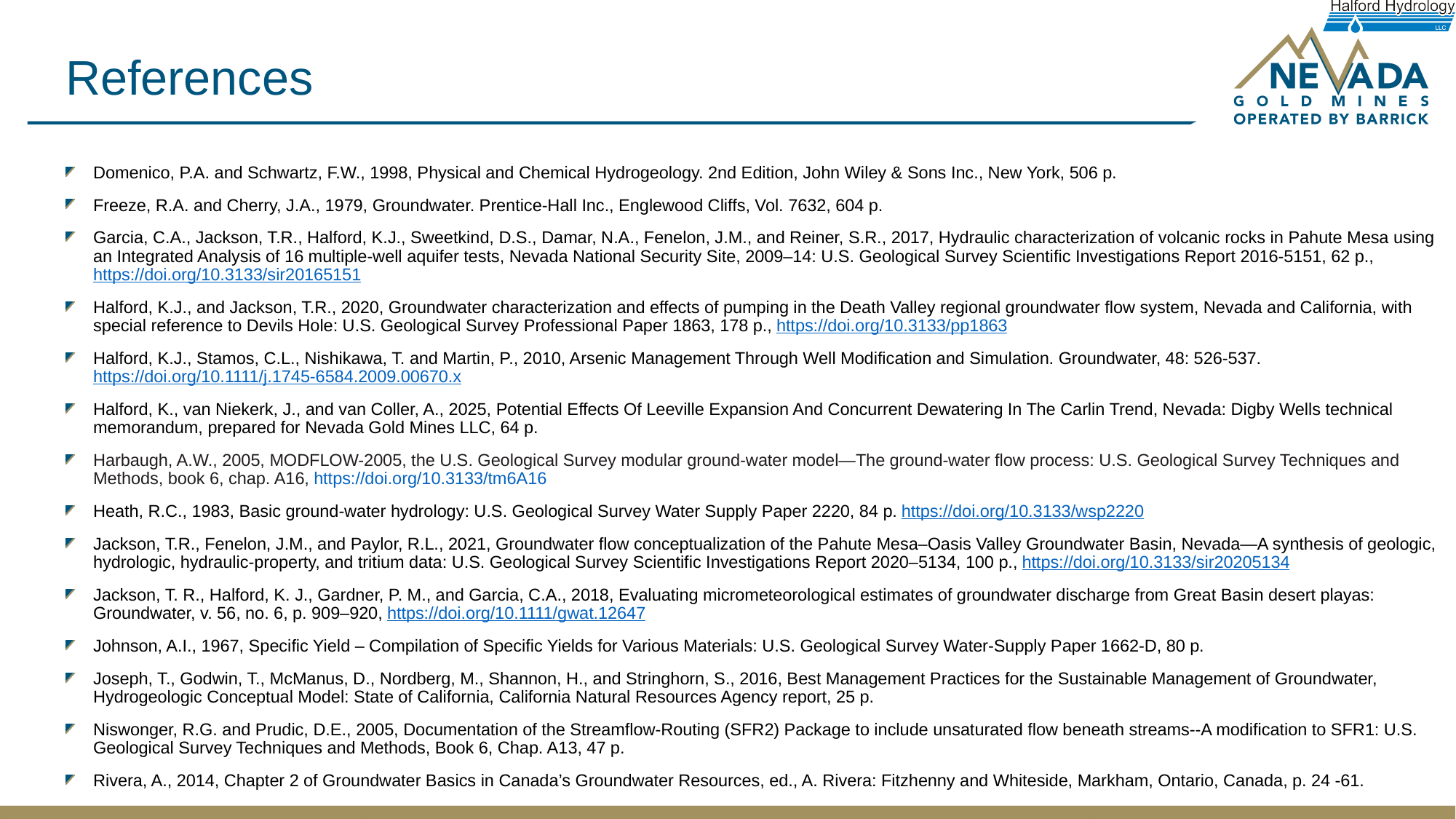

# References
Domenico, P.A. and Schwartz, F.W., 1998, Physical and Chemical Hydrogeology. 2nd Edition, John Wiley & Sons Inc., New York, 506 p.
Freeze, R.A. and Cherry, J.A., 1979, Groundwater. Prentice-Hall Inc., Englewood Cliffs, Vol. 7632, 604 p.
Garcia, C.A., Jackson, T.R., Halford, K.J., Sweetkind, D.S., Damar, N.A., Fenelon, J.M., and Reiner, S.R., 2017, Hydraulic characterization of volcanic rocks in Pahute Mesa using an Integrated Analysis of 16 multiple-well aquifer tests, Nevada National Security Site, 2009–14: U.S. Geological Survey Scientific Investigations Report 2016-5151, 62 p., https://doi.org/10.3133/sir20165151
Halford, K.J., and Jackson, T.R., 2020, Groundwater characterization and effects of pumping in the Death Valley regional groundwater flow system, Nevada and California, with special reference to Devils Hole: U.S. Geological Survey Professional Paper 1863, 178 p., https://doi.org/10.3133/pp1863
Halford, K.J., Stamos, C.L., Nishikawa, T. and Martin, P., 2010, Arsenic Management Through Well Modification and Simulation. Groundwater, 48: 526-537. https://doi.org/10.1111/j.1745-6584.2009.00670.x
Halford, K., van Niekerk, J., and van Coller, A., 2025, Potential Effects Of Leeville Expansion And Concurrent Dewatering In The Carlin Trend, Nevada: Digby Wells technical memorandum, prepared for Nevada Gold Mines LLC, 64 p.
Harbaugh, A.W., 2005, MODFLOW-2005, the U.S. Geological Survey modular ground-water model—The ground-water flow process: U.S. Geological Survey Techniques and Methods, book 6, chap. A16, https://doi.org/10.3133/tm6A16
Heath, R.C., 1983, Basic ground-water hydrology: U.S. Geological Survey Water Supply Paper 2220, 84 p. https://doi.org/10.3133/wsp2220
Jackson, T.R., Fenelon, J.M., and Paylor, R.L., 2021, Groundwater flow conceptualization of the Pahute Mesa–Oasis Valley Groundwater Basin, Nevada—A synthesis of geologic, hydrologic, hydraulic-property, and tritium data: U.S. Geological Survey Scientific Investigations Report 2020–5134, 100 p., https://doi.org/10.3133/sir20205134
Jackson, T. R., Halford, K. J., Gardner, P. M., and Garcia, C.A., 2018, Evaluating micrometeorological estimates of groundwater discharge from Great Basin desert playas: Groundwater, v. 56, no. 6, p. 909–920, https://doi.org/10.1111/gwat.12647
Johnson, A.I., 1967, Specific Yield – Compilation of Specific Yields for Various Materials: U.S. Geological Survey Water-Supply Paper 1662-D, 80 p.
Joseph, T., Godwin, T., McManus, D., Nordberg, M., Shannon, H., and Stringhorn, S., 2016, Best Management Practices for the Sustainable Management of Groundwater, Hydrogeologic Conceptual Model: State of California, California Natural Resources Agency report, 25 p.
Niswonger, R.G. and Prudic, D.E., 2005, Documentation of the Streamflow-Routing (SFR2) Package to include unsaturated flow beneath streams--A modification to SFR1: U.S. Geological Survey Techniques and Methods, Book 6, Chap. A13, 47 p.
Rivera, A., 2014, Chapter 2 of Groundwater Basics in Canada’s Groundwater Resources, ed., A. Rivera: Fitzhenny and Whiteside, Markham, Ontario, Canada, p. 24 -61.